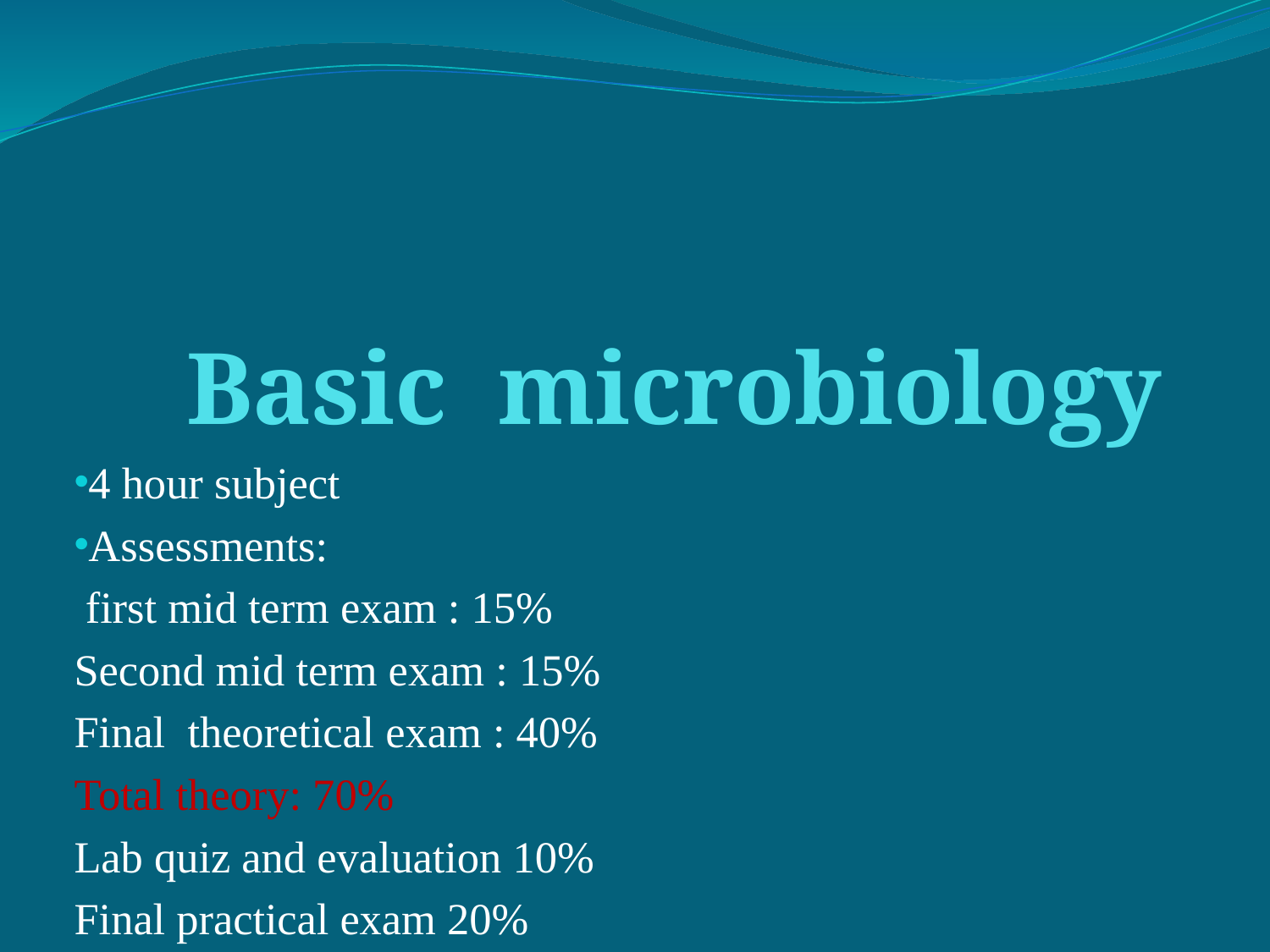

# Basic  microbiology
4 hour subject
Assessments:
 first mid term exam : 15%
Second mid term exam : 15%
Final  theoretical exam : 40%
Total theory: 70%
Lab quiz and evaluation 10%
Final practical exam 20%